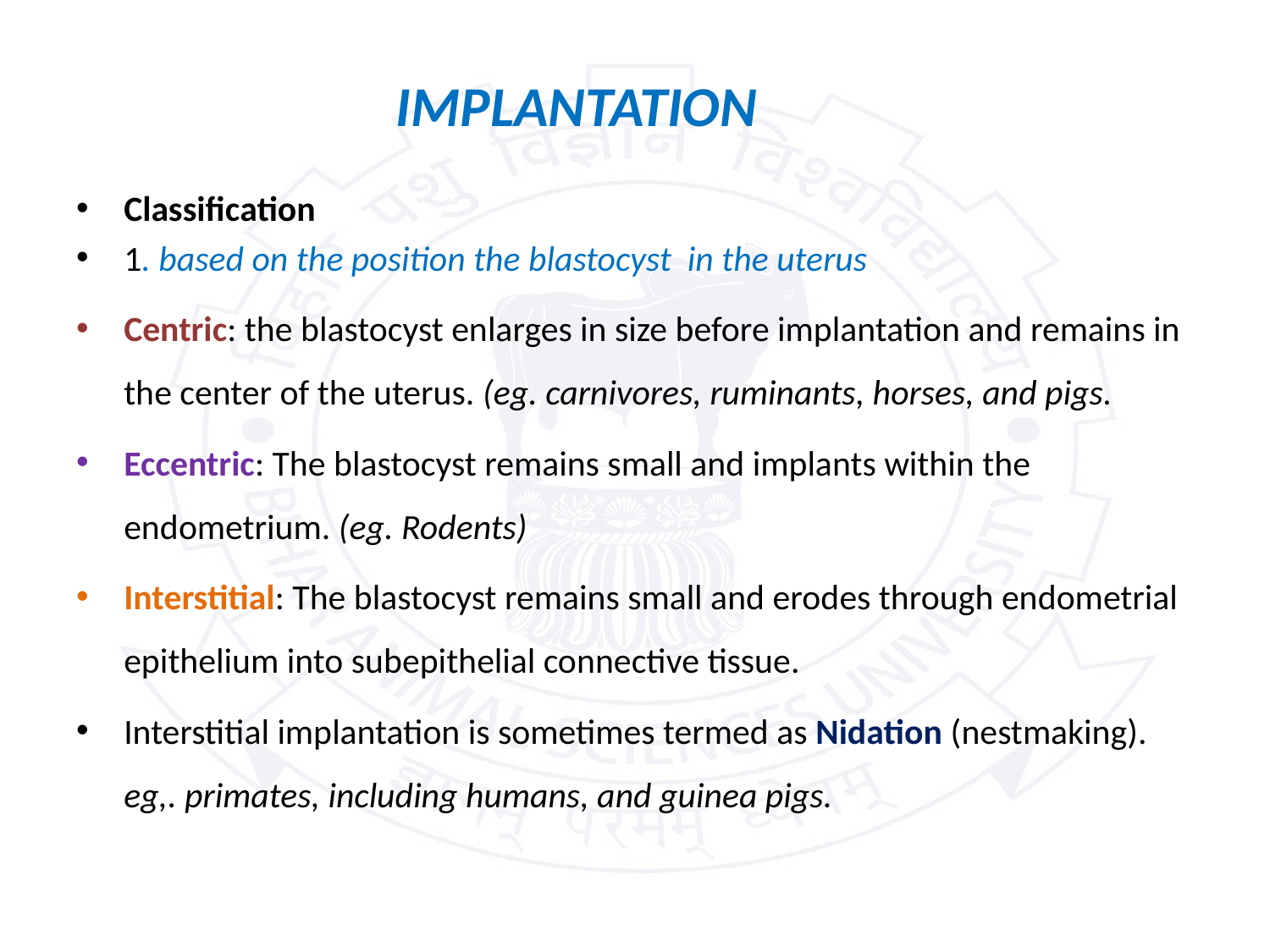

# IMPLANTATION
Classification
1. based on the position the blastocyst  in the uterus
Centric: the blastocyst enlarges in size before implantation and remains in the center of the uterus. (eg. carnivores, ruminants, horses, and pigs.
Eccentric: The blastocyst remains small and implants within the endometrium. (eg. Rodents)
Interstitial: The blastocyst remains small and erodes through endometrial epithelium into subepithelial connective tissue.
Interstitial implantation is sometimes termed as Nidation (nestmaking). eg,. primates, including humans, and guinea pigs.